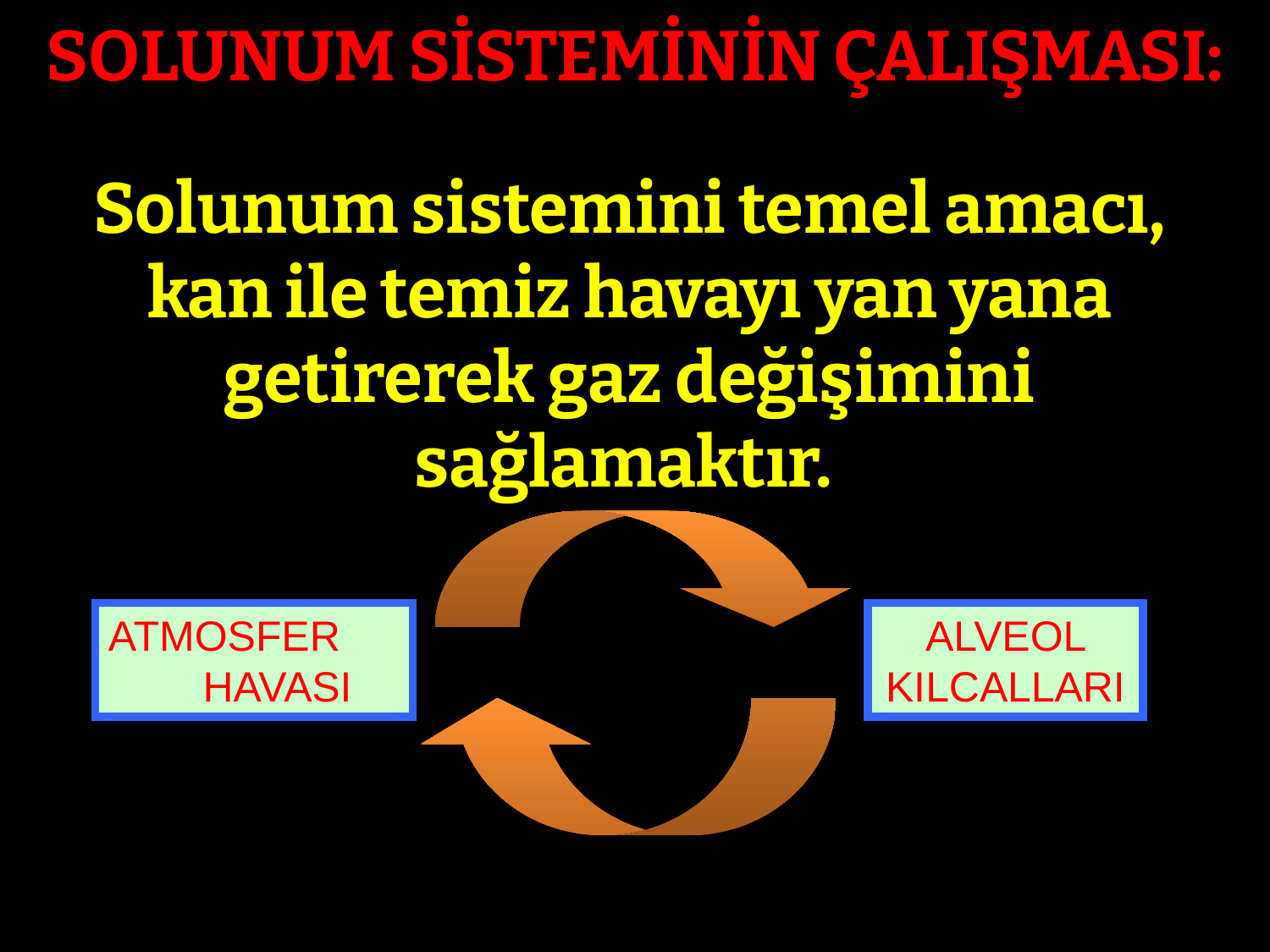

SOLUNUM SİSTEMİNİN ÇALIŞMASI:
Solunum sistemini temel amacı, kan ile temiz havayı yan yana getirerek gaz değişimini sağlamaktır.
#

ATMOSFER          HAVASI
ALVEOL KILCALLARI